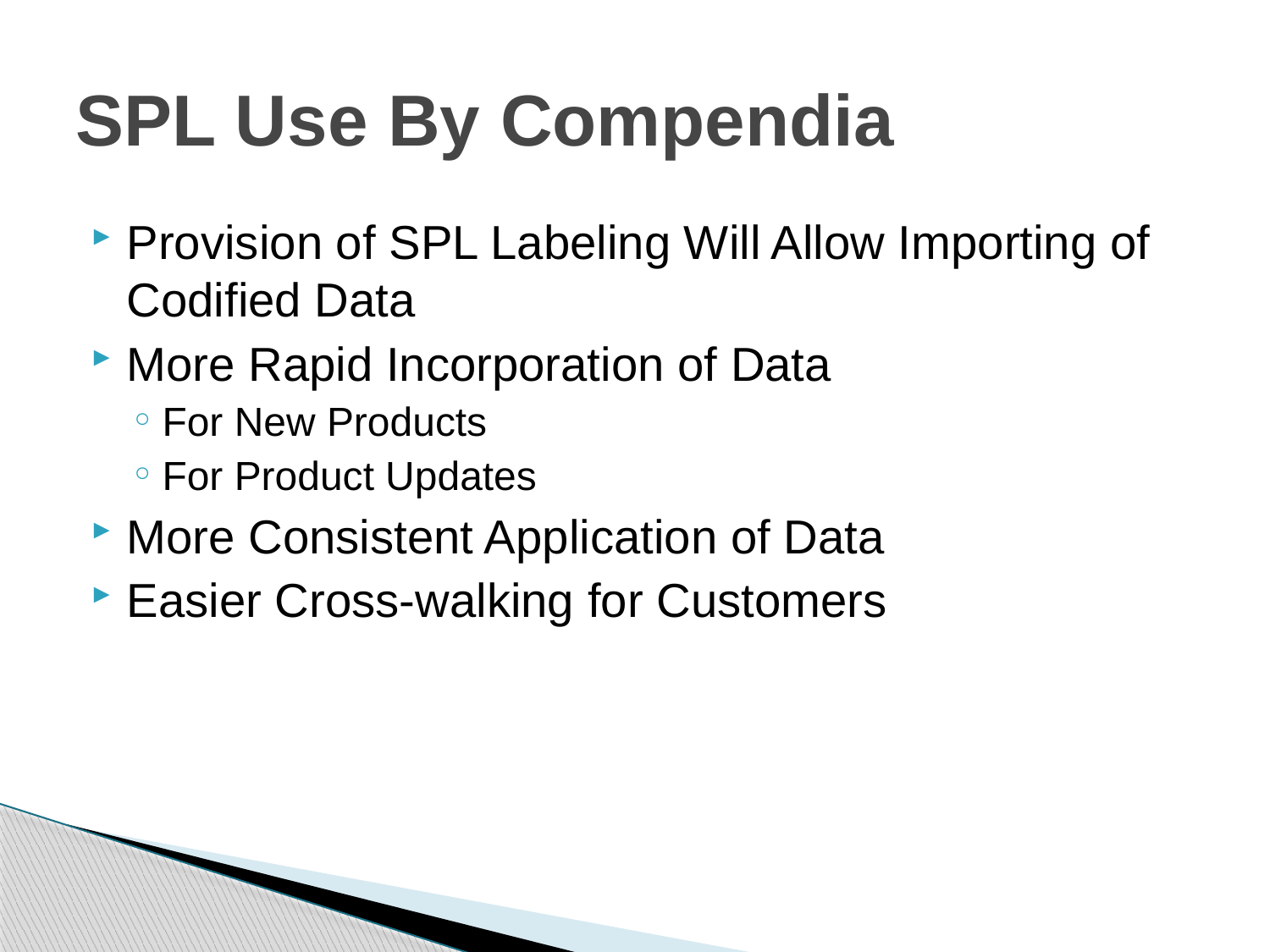

# SPL Use By Compendia
Provision of SPL Labeling Will Allow Importing of Codified Data
More Rapid Incorporation of Data
For New Products
For Product Updates
More Consistent Application of Data
Easier Cross-walking for Customers